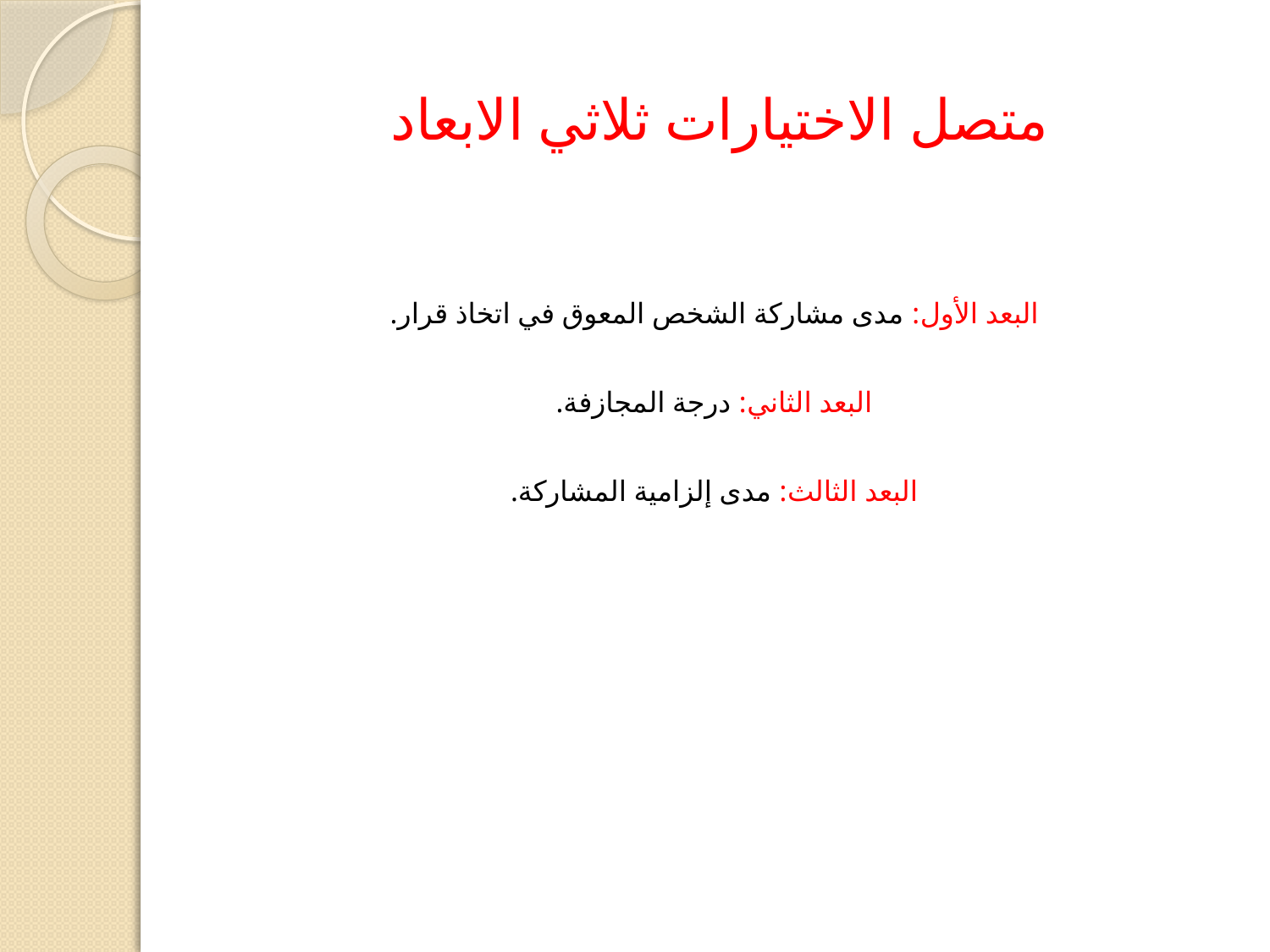

# متصل الاختيارات ثلاثي الابعاد

البعد الأول: مدى مشاركة الشخص المعوق في اتخاذ قرار.

البعد الثاني: درجة المجازفة.

البعد الثالث: مدى إلزامية المشاركة.